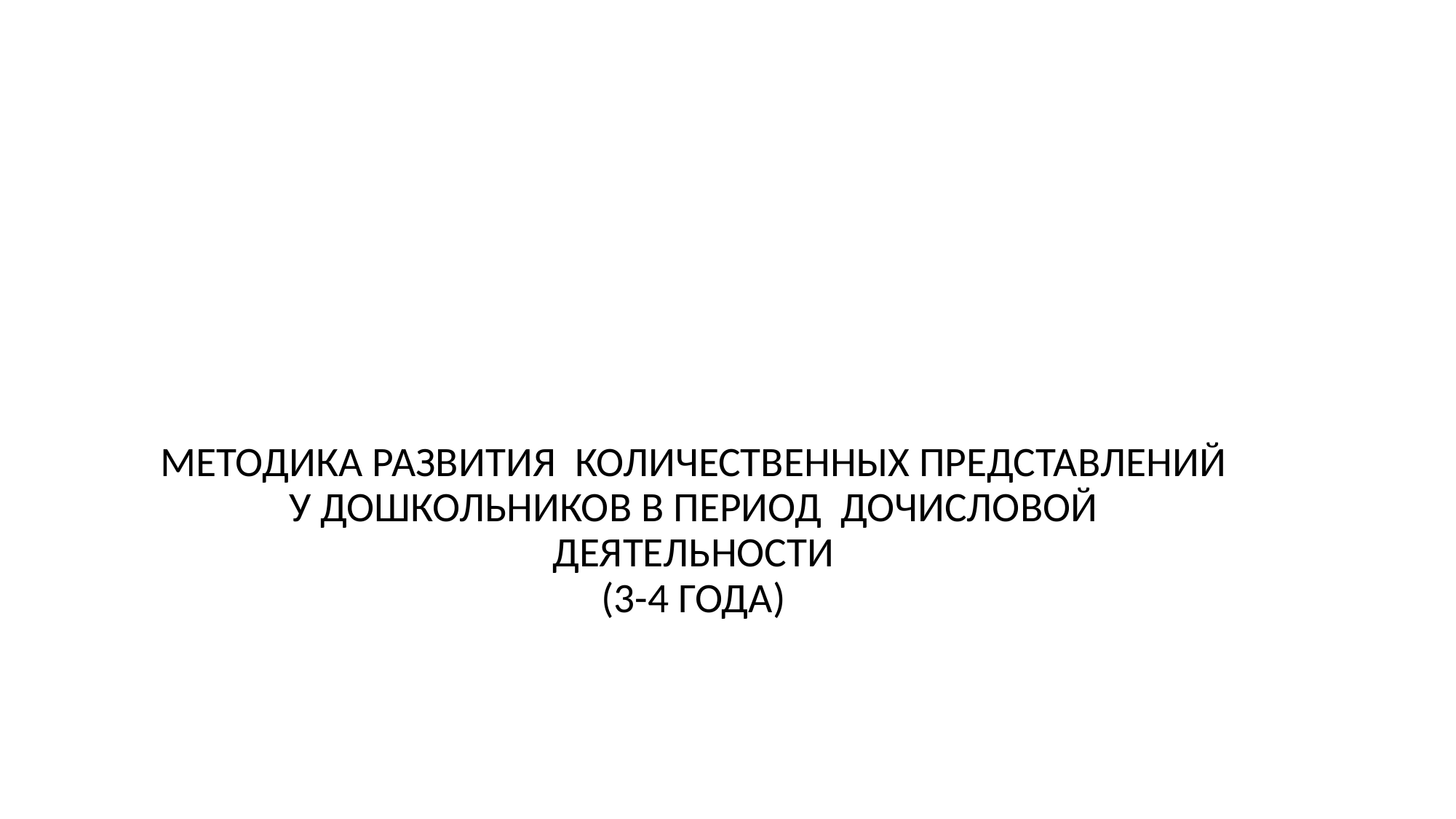

# МЕТОДИКА РАЗВИТИЯ  КОЛИЧЕСТВЕННЫХ ПРЕДСТАВЛЕНИЙ У ДОШКОЛЬНИКОВ В ПЕРИОД  ДОЧИСЛОВОЙ ДЕЯТЕЛЬНОСТИ (3-4 ГОДА)